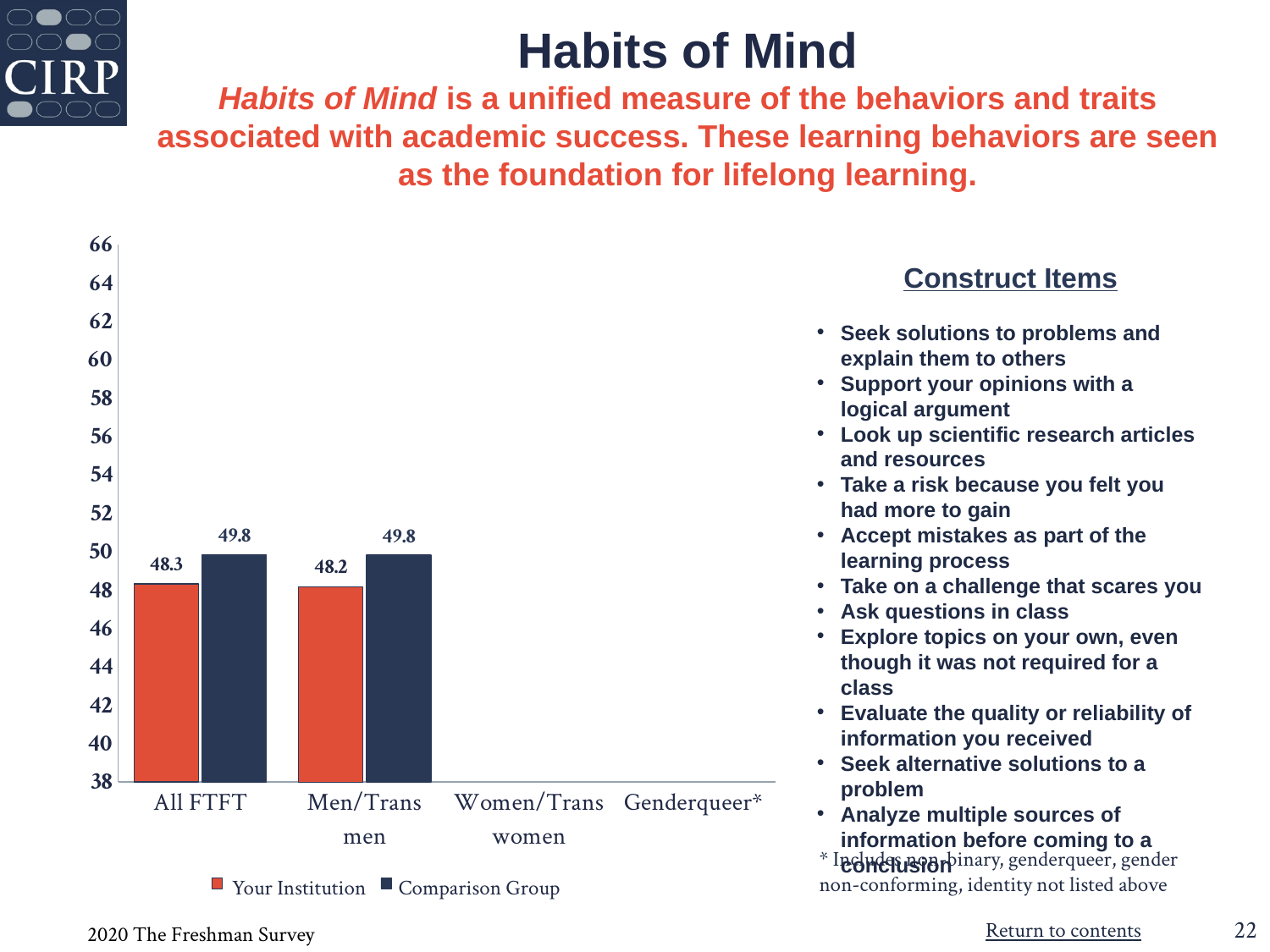

Habits of Mind
Habits of Mind is a unified measure of the behaviors and traits associated with academic success. These learning behaviors are seen as the foundation for lifelong learning.

### Chart: High Pluralistic Orientation

| Category |
|---|

### Chart

| Category | Your Institution | Comparison Group |
|---|---|---|
| All FTFT | 48.32 | 49.84 |
| Men/Trans men | 48.19 | 49.81 |
| Women/Trans women | 0.0 | 0.0 |
| Genderqueer* | 0.0 | 0.0 |
Construct Items

Seek solutions to problems and explain them to others
Support your opinions with a logical argument
Look up scientific research articles and resources
Take a risk because you felt you had more to gain
Accept mistakes as part of the learning process
Take on a challenge that scares you
Ask questions in class
Explore topics on your own, even though it was not required for a class
Evaluate the quality or reliability of information you received
Seek alternative solutions to a problem
Analyze multiple sources of information before coming to a conclusion

* Includes non-binary, genderqueer, gender non-conforming, identity not listed above
 Your Institution       Comparison Group

2020 The Freshman Survey
Return to contents
22